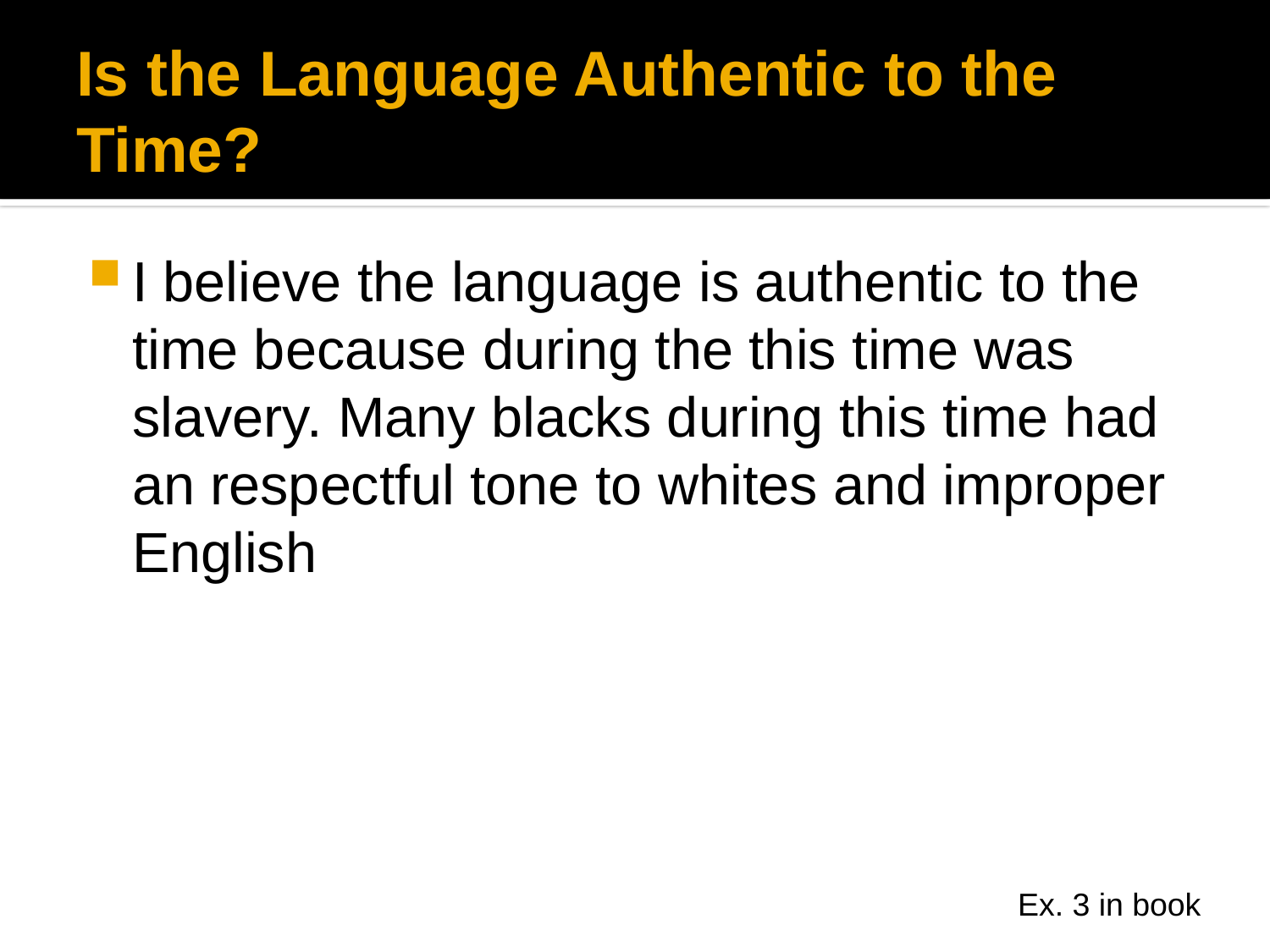

# Is the Language Authentic to the Time?
I believe the language is authentic to the time because during the this time was slavery. Many blacks during this time had an respectful tone to whites and improper English
Ex. 3 in book